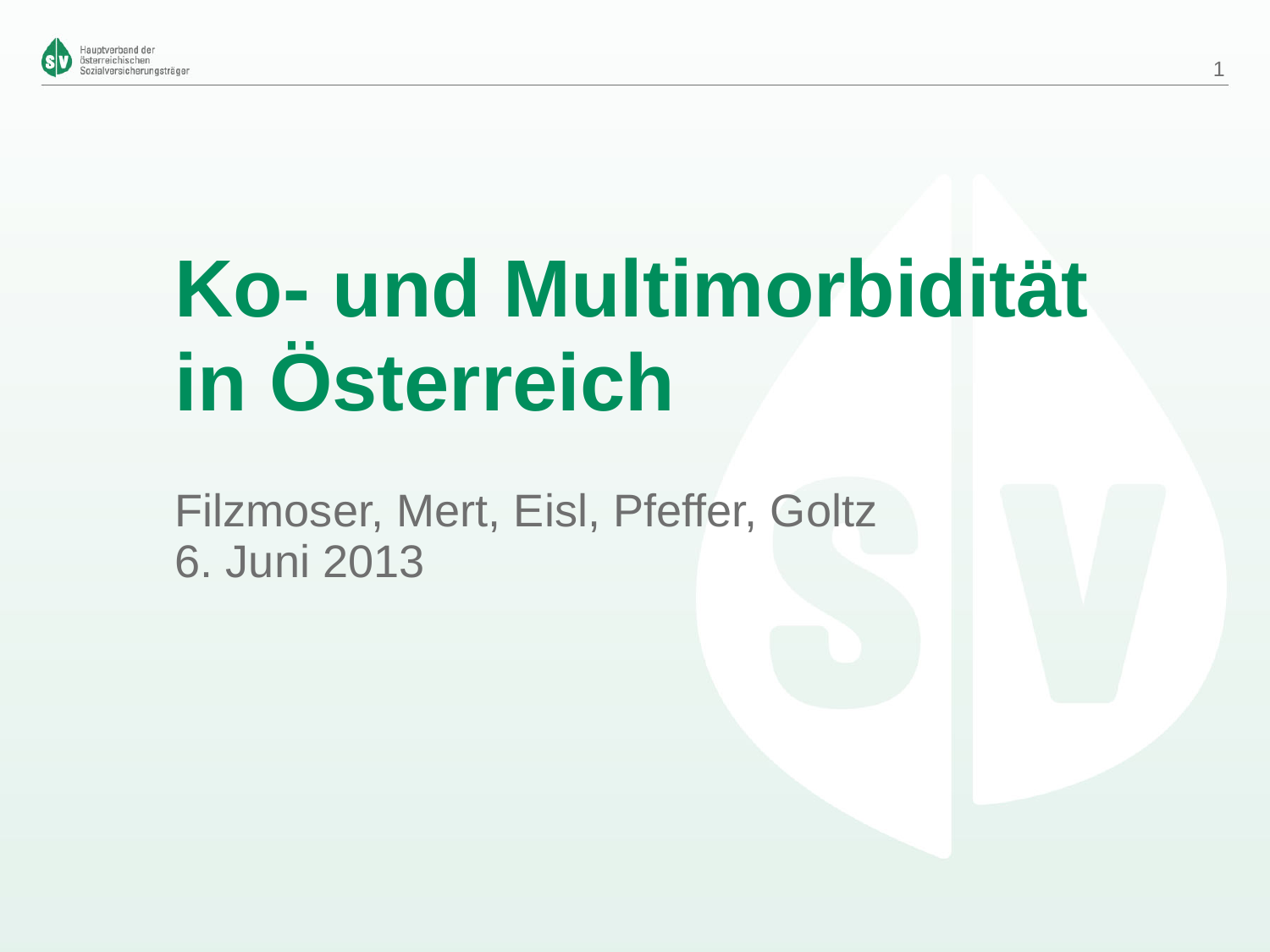

#
1
Ko- und Multimorbidität in Österreich
Filzmoser, Mert, Eisl, Pfeffer, Goltz
6. Juni 2013